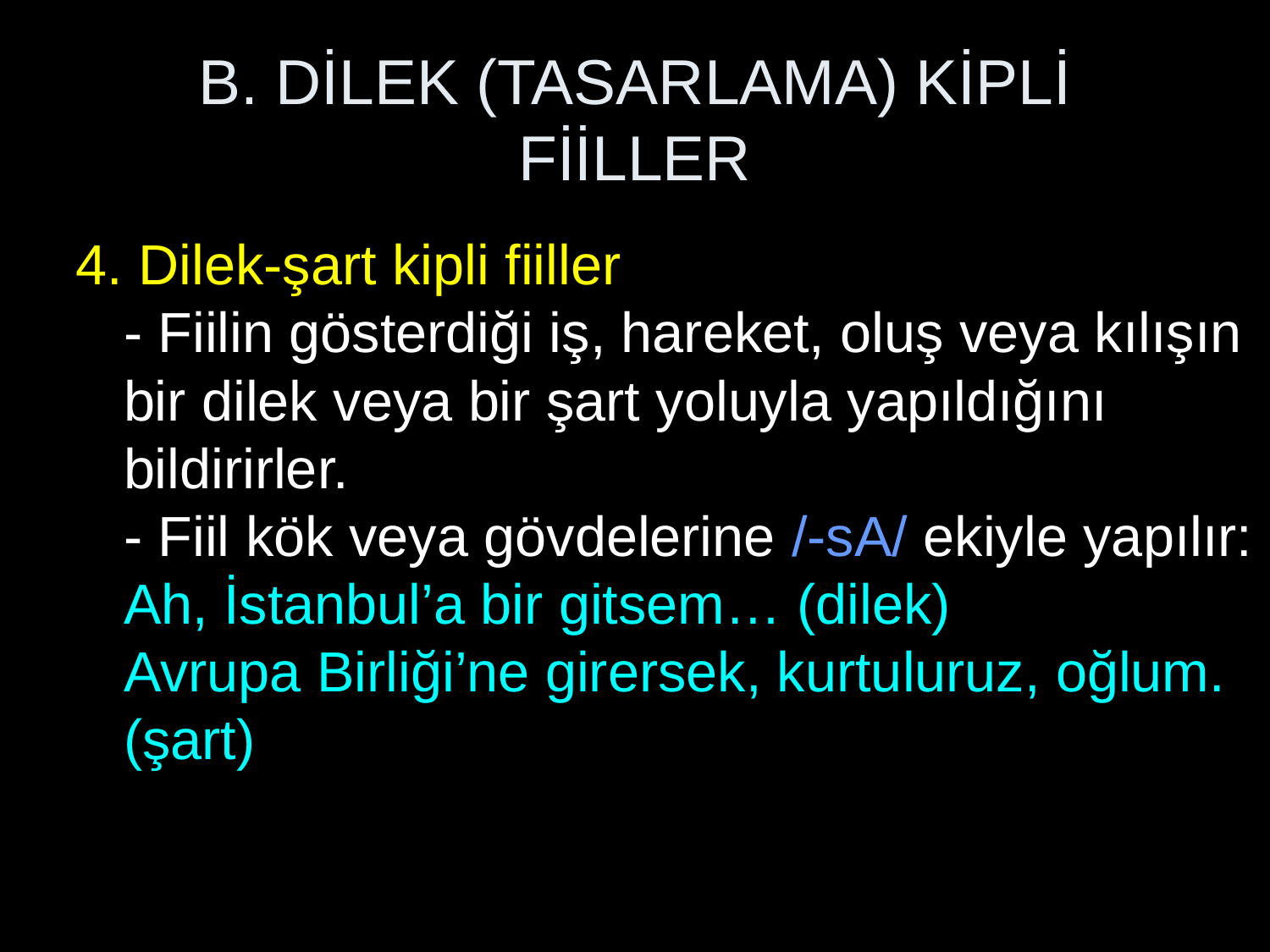

# B. DİLEK (TASARLAMA) KİPLİ FİİLLER
4. Dilek-şart kipli fiiller
- Fiilin gösterdiği iş, hareket, oluş veya kılışın bir dilek veya bir şart yoluyla yapıldığını bildirirler.
- Fiil kök veya gövdelerine /-sA/ ekiyle yapılır:
Ah, İstanbul’a bir gitsem… (dilek)
Avrupa Birliği’ne girersek, kurtuluruz, oğlum.
(şart)